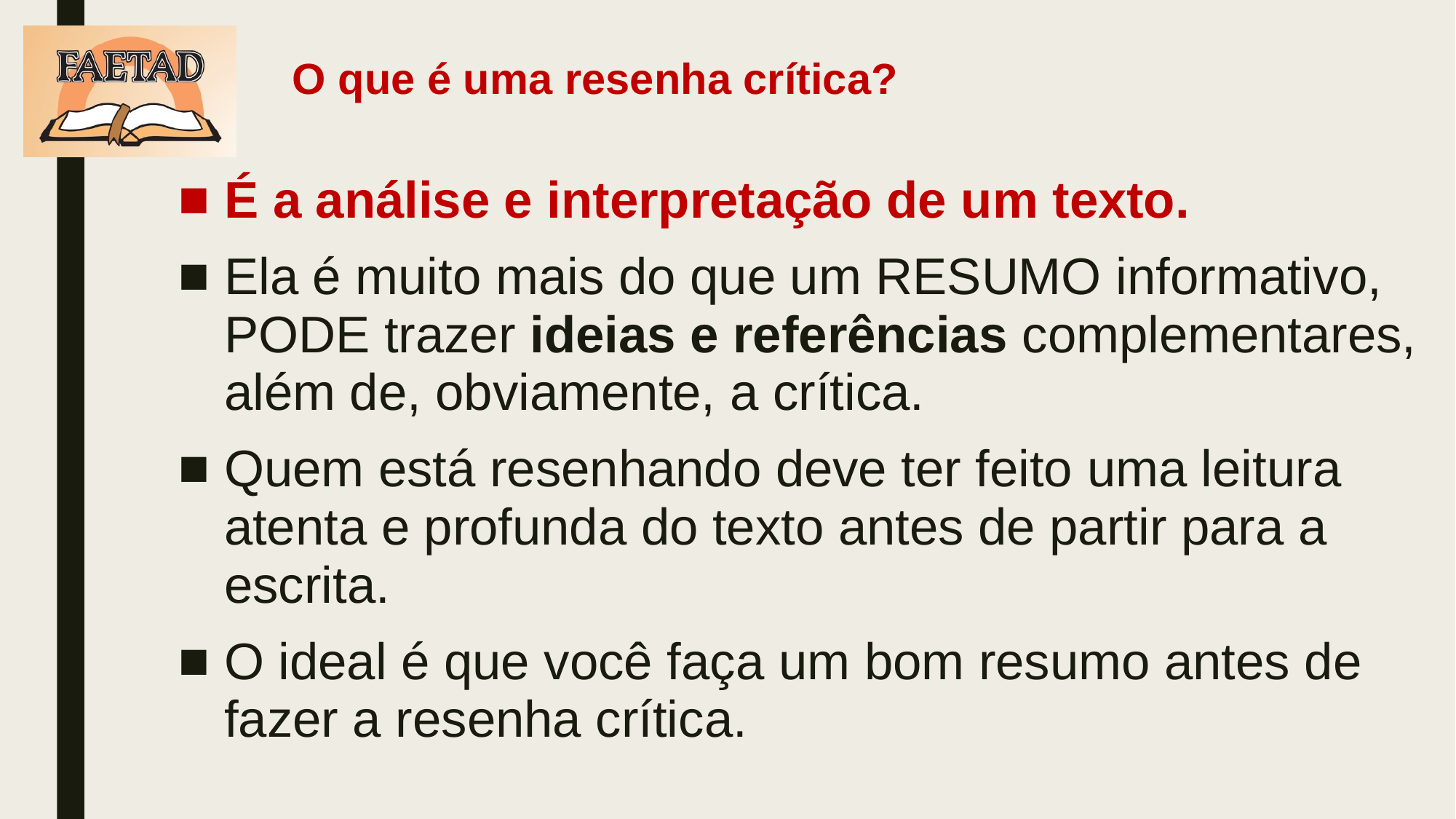

# O que é uma resenha crítica?
É a análise e interpretação de um texto.
Ela é muito mais do que um RESUMO informativo, PODE trazer ideias e referências complementares, além de, obviamente, a crítica.
Quem está resenhando deve ter feito uma leitura atenta e profunda do texto antes de partir para a escrita.
O ideal é que você faça um bom resumo antes de fazer a resenha crítica.